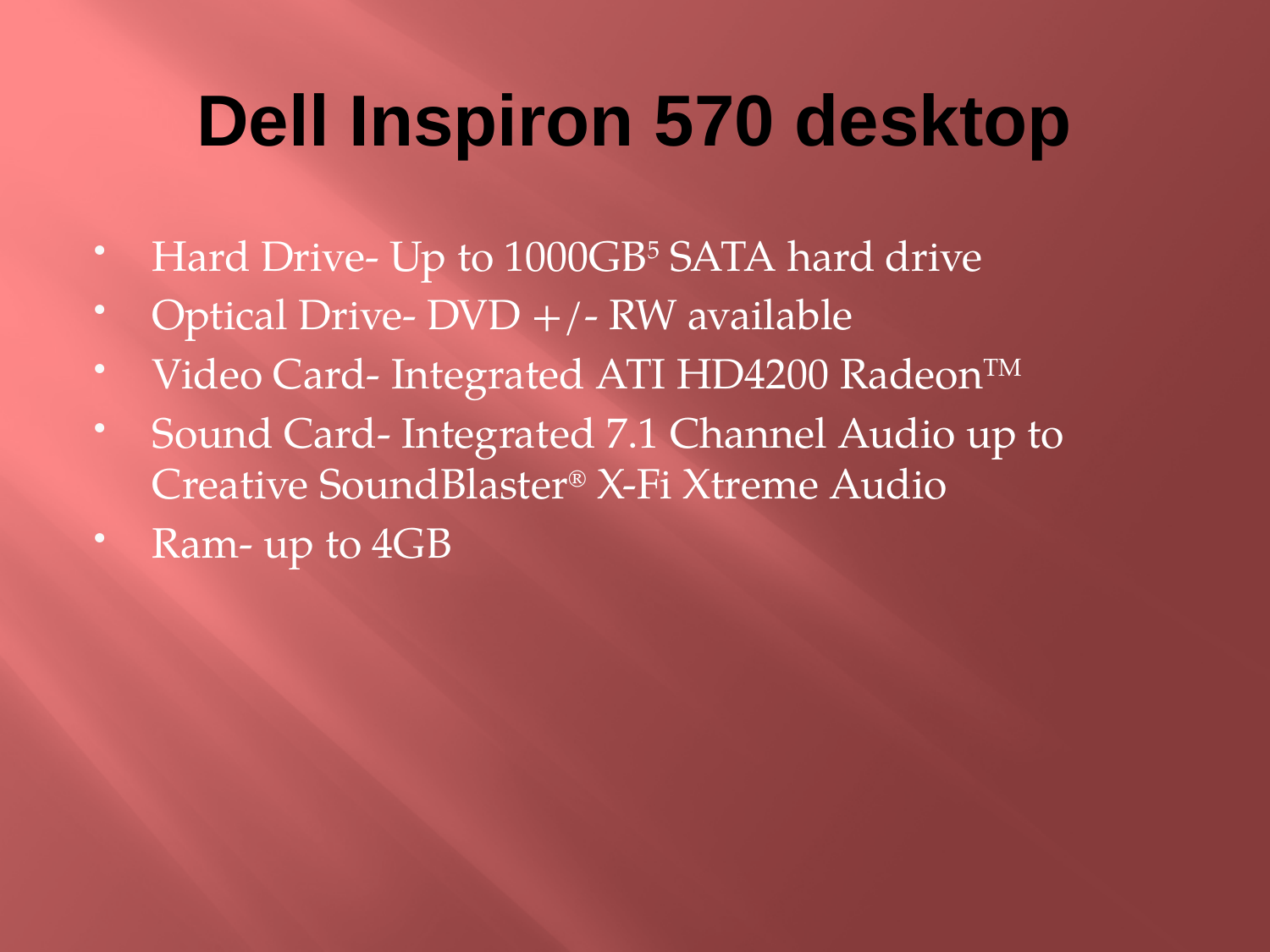

# Dell Inspiron 570 desktop
Hard Drive- Up to 1000GB5 SATA hard drive
Optical Drive- DVD +/- RW available
Video Card- Integrated ATI HD4200 RadeonTM
Sound Card- Integrated 7.1 Channel Audio up to Creative SoundBlaster® X-Fi Xtreme Audio
Ram- up to 4GB